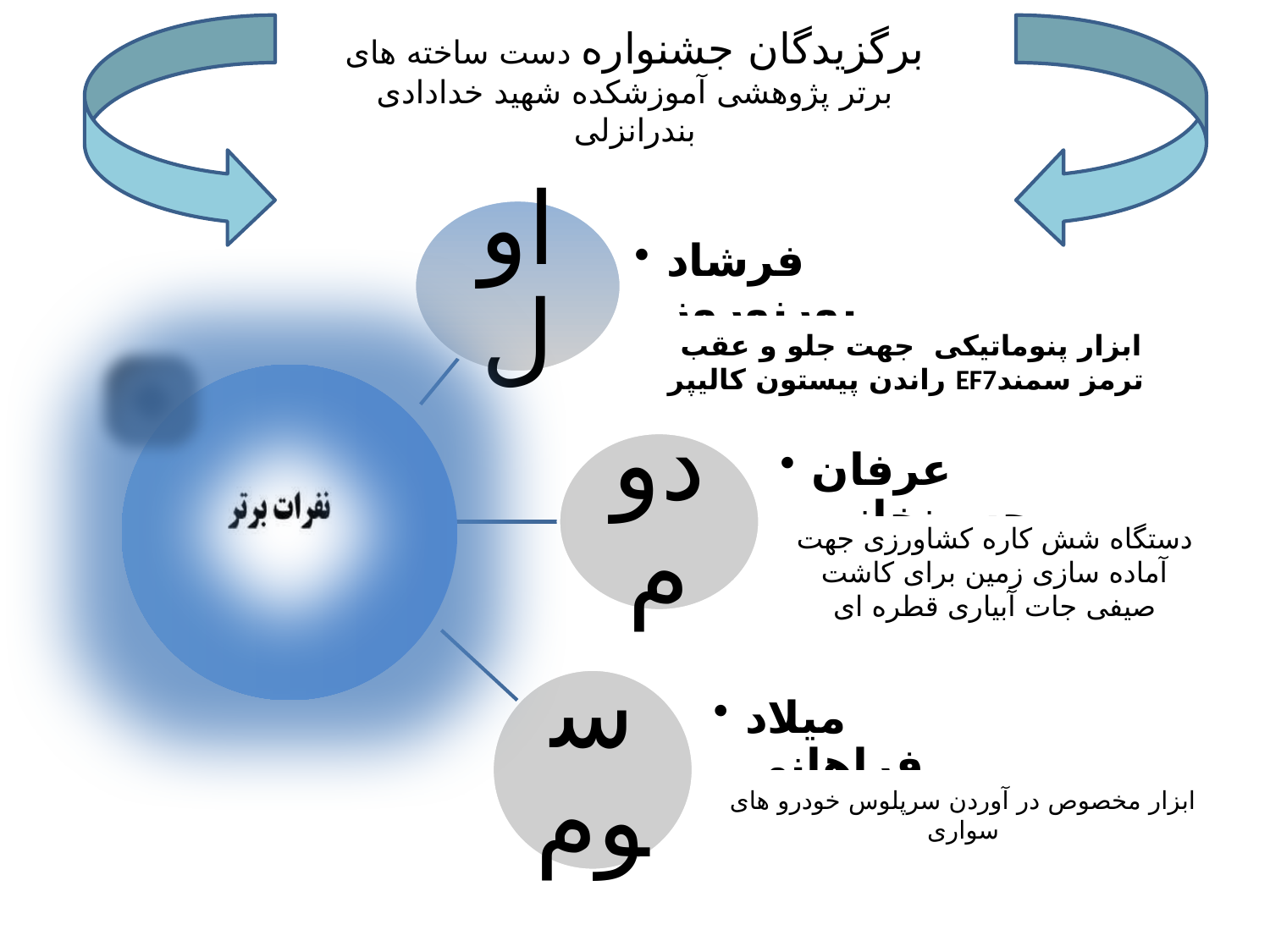

برگزیدگان جشنواره دست ساخته های برتر پژوهشی آموزشکده شهید خدادادی بندرانزلی
اول
فرشاد پورنوروز
دوم
عرفان حسینخانی

سوم
میلاد فراهانی

 ابزار پنوماتیکی  جهت جلو و عقب راندن پیستون کالیپر EF7ترمز سمند

دستگاه شش کاره کشاورزی جهت آماده سازی زمین برای کاشت صیفی جات آبیاری قطره ای
ابزار مخصوص در آوردن سرپلوس خودرو های سواری